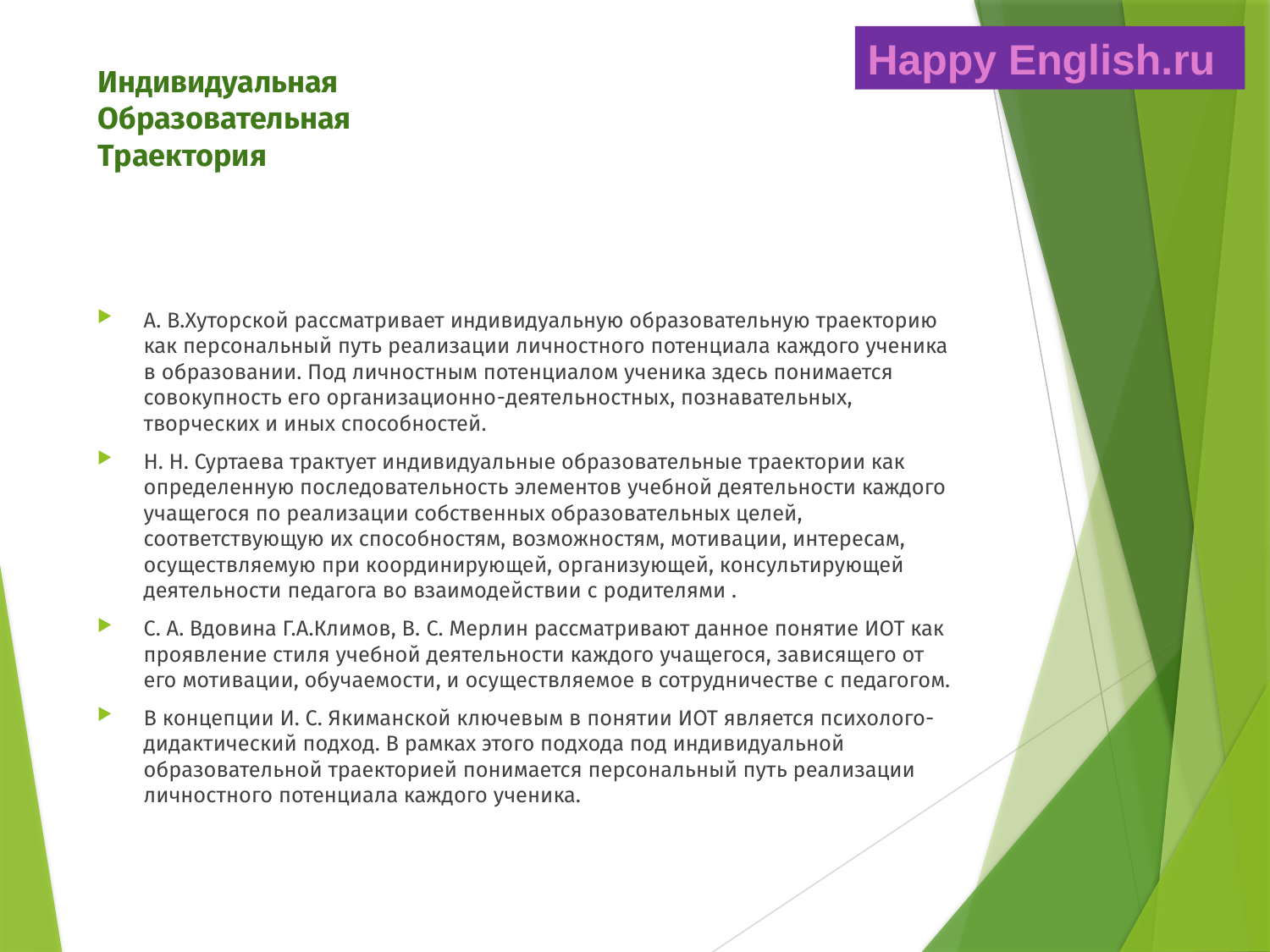

Happy English.ru
# Индивидуальная Образовательная Траектория

А. В.Хуторской рассматривает индивидуальную образовательную траекторию как персональный путь реализации личностного потенциала каждого ученика в образовании. Под личностным потенциалом ученика здесь понимается совокупность его организационно-деятельностных, познавательных, творческих и иных способностей.
Н. Н. Суртаева трактует индивидуальные образовательные траектории как определенную последовательность элементов учебной деятельности каждого учащегося по реализации собственных образовательных целей, соответствующую их способностям, возможностям, мотивации, интересам, осуществляемую при координирующей, организующей, консультирующей деятельности педагога во взаимодействии с родителями .
С. А. Вдовина Г.А.Климов, В. С. Мерлин рассматривают данное понятие ИОТ как проявление стиля учебной деятельности каждого учащегося, зависящего от его мотивации, обучаемости, и осуществляемое в сотрудничестве с педагогом.
В концепции И. С. Якиманской ключевым в понятии ИОТ является психолого-дидактический подход. В рамках этого подхода под индивидуальной образовательной траекторией понимается персональный путь реализации личностного потенциала каждого ученика.